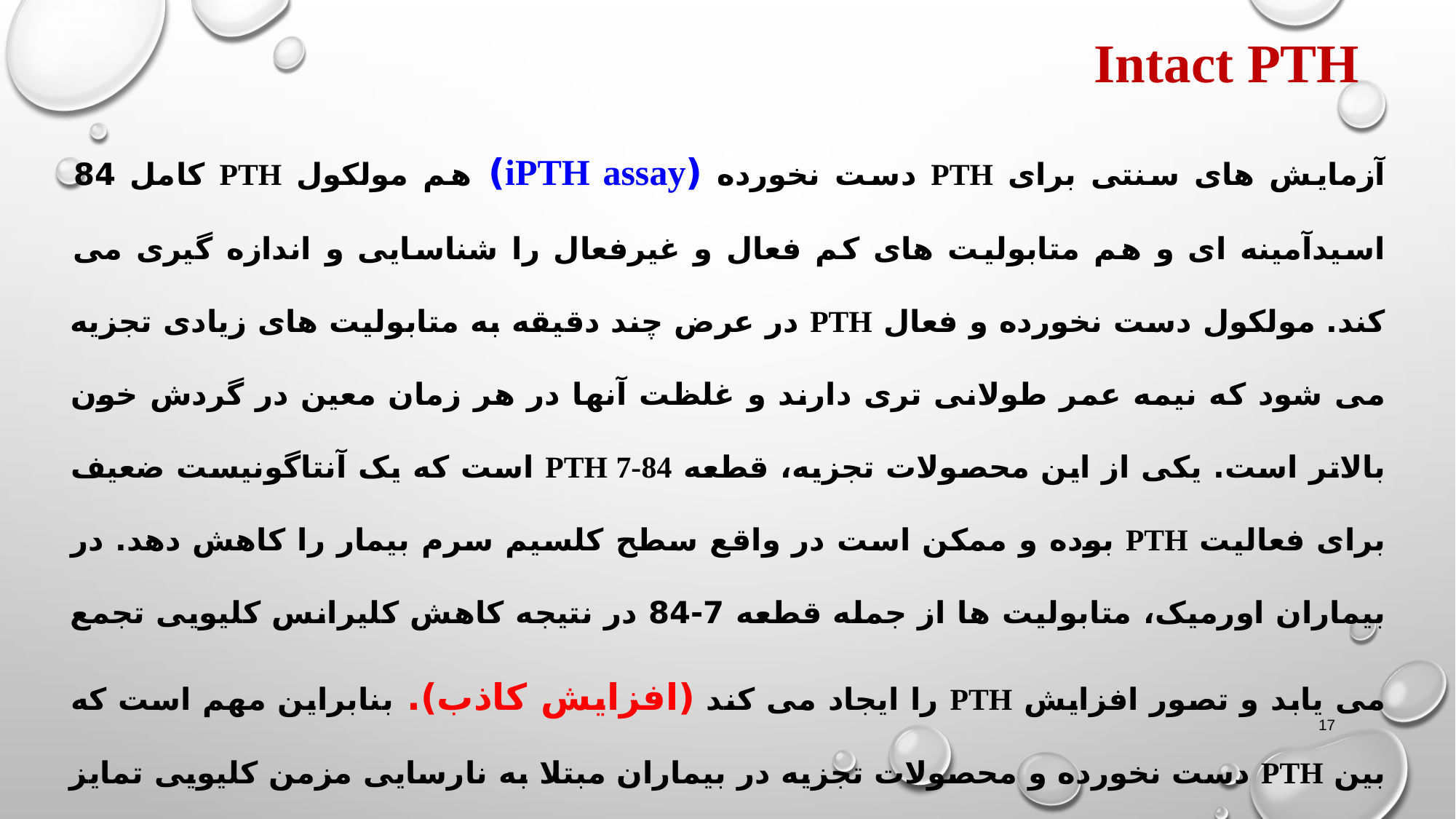

Intact PTH
آزمایش های سنتی برای PTH دست نخورده (iPTH assay) هم مولکول PTH کامل 84 اسیدآمینه ای و هم متابولیت های کم فعال و غیرفعال را شناسایی و اندازه گیری می کند. مولکول دست نخورده و فعال PTH در عرض چند دقیقه به متابولیت های زیادی تجزیه می شود که نیمه عمر طولانی تری دارند و غلظت آنها در هر زمان معین در گردش خون بالاتر است. یکی از این محصولات تجزیه، قطعه PTH 7-84 است که یک آنتاگونیست ضعیف برای فعالیت PTH بوده و ممکن است در واقع سطح کلسیم سرم بیمار را کاهش دهد. در بیماران اورمیک، متابولیت ها از جمله قطعه 7-84 در نتیجه کاهش کلیرانس کلیویی تجمع می یابد و تصور افزایش PTH را ایجاد می کند (افزایش کاذب). بنابراین مهم است که بین PTH دست نخورده و محصولات تجزیه در بیماران مبتلا به نارسایی مزمن کلیویی تمایز قائل شویم.
آزمایش intact PTH (Whole PTH assay) بطور خاص مولکول 1-84 را از طریق روش کمی لومینسانس اندازه گیری   می کند. این آزمایش نسل سوم، تداخل متابولیت ها را از بین می برد و در بیماران با نارسایی مزمن کلیویی کاربرد بالینی دارد.
17